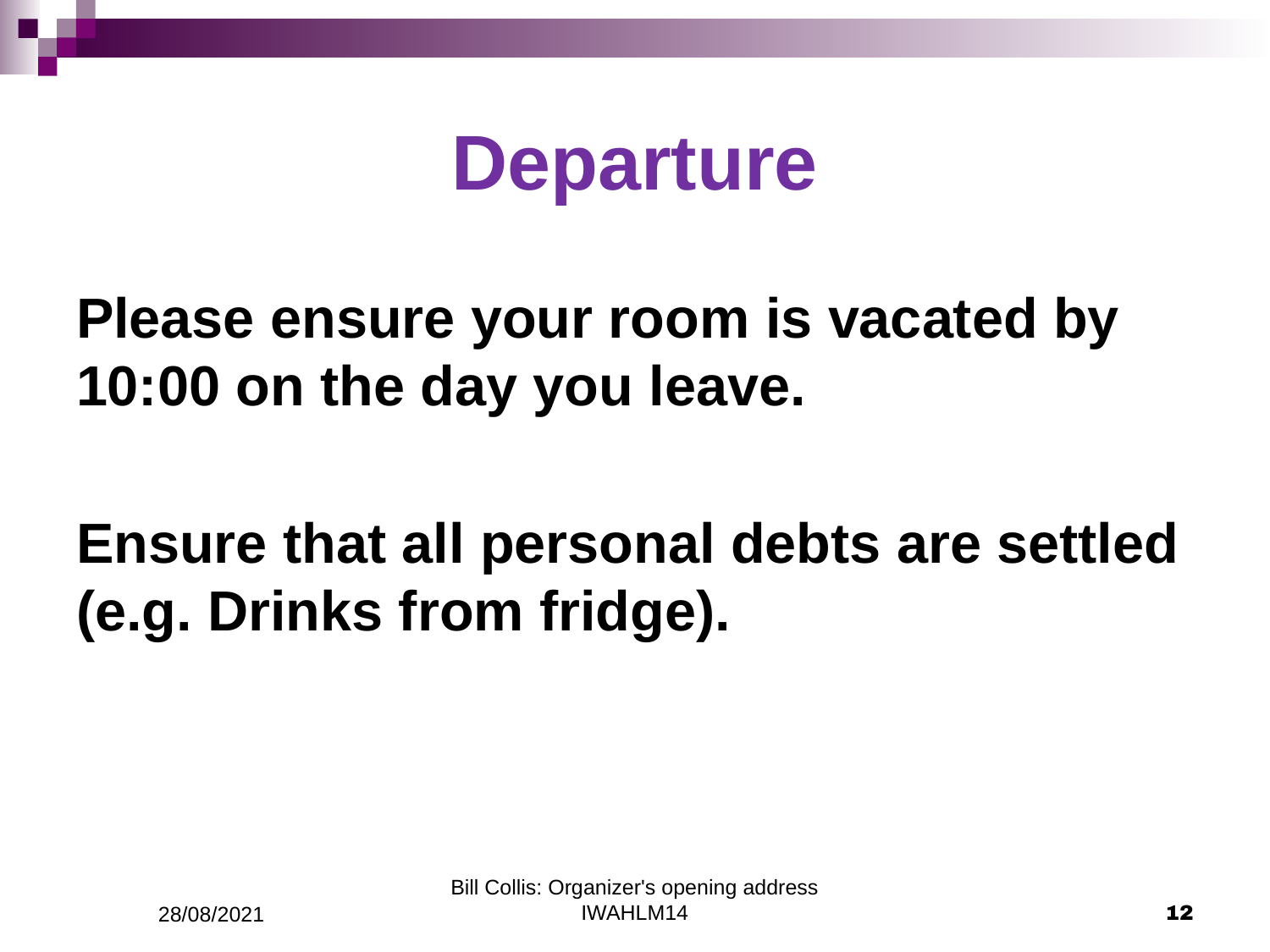

# Departure
Please ensure your room is vacated by 10:00 on the day you leave.

Ensure that all personal debts are settled (e.g. Drinks from fridge).
12
28/08/2021
Bill Collis: Organizer's opening address IWAHLM14